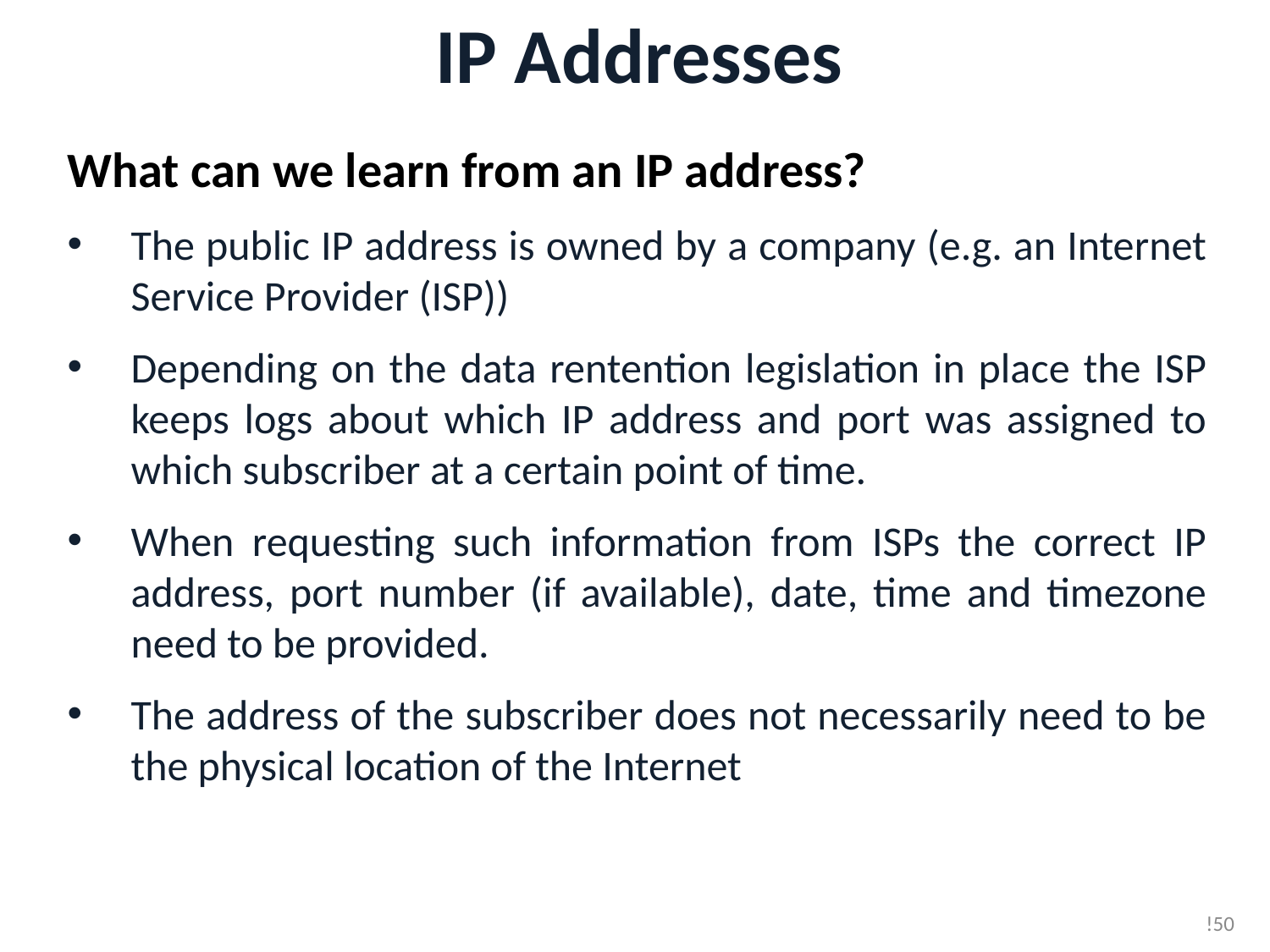

# IP Addresses
What can we learn from an IP address?
The public IP address is owned by a company (e.g. an Internet Service Provider (ISP))
Depending on the data rentention legislation in place the ISP keeps logs about which IP address and port was assigned to which subscriber at a certain point of time.
When requesting such information from ISPs the correct IP address, port number (if available), date, time and timezone need to be provided.
The address of the subscriber does not necessarily need to be the physical location of the Internet

!50